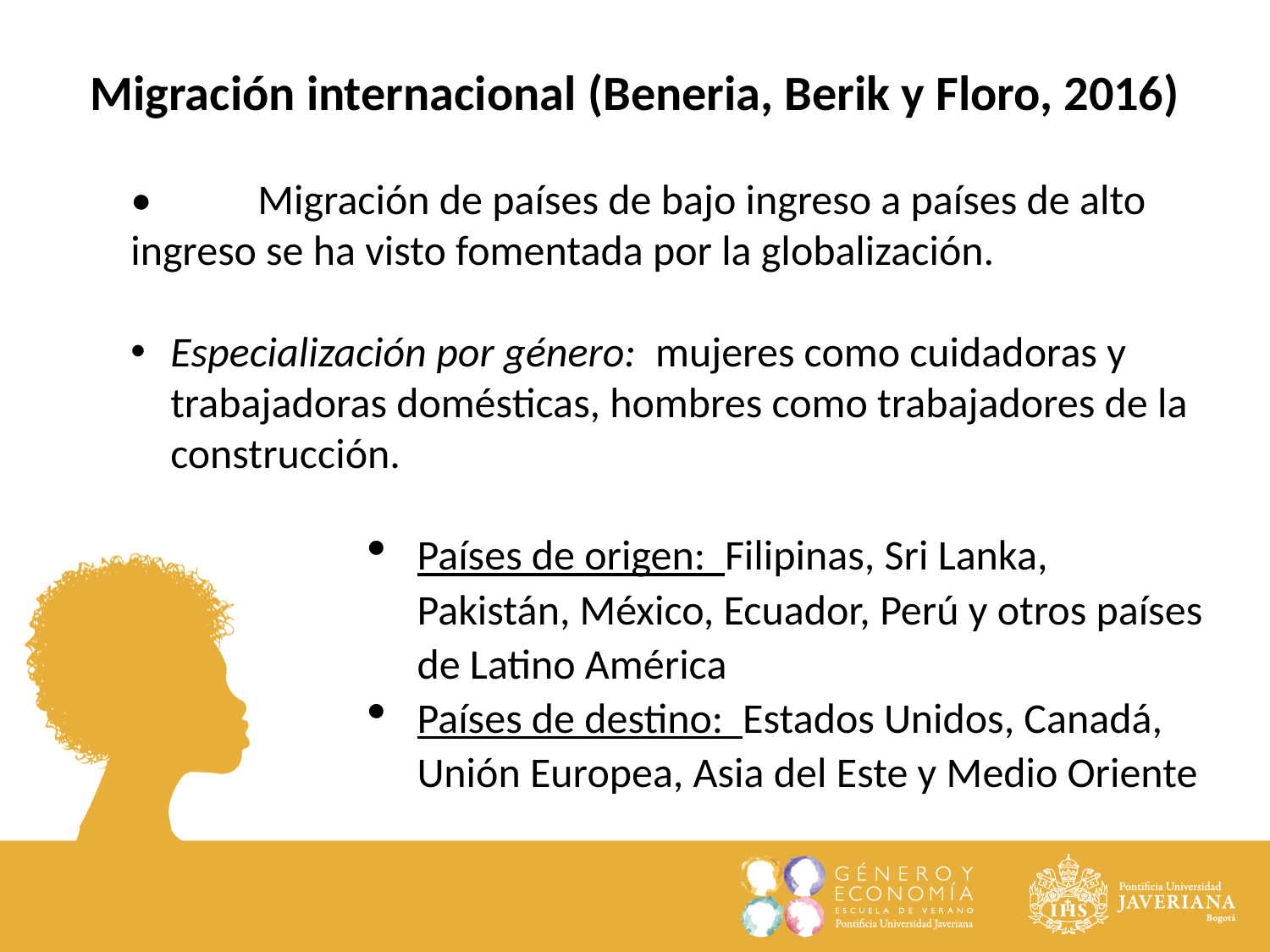

Migración internacional (Beneria, Berik y Floro, 2016)
•	Migración de países de bajo ingreso a países de alto ingreso se ha visto fomentada por la globalización.

Especialización por género:  mujeres como cuidadoras y trabajadoras domésticas, hombres como trabajadores de la construcción.

Países de origen:  Filipinas, Sri Lanka, Pakistán, México, Ecuador, Perú y otros países de Latino América
Países de destino:  Estados Unidos, Canadá, Unión Europea, Asia del Este y Medio Oriente